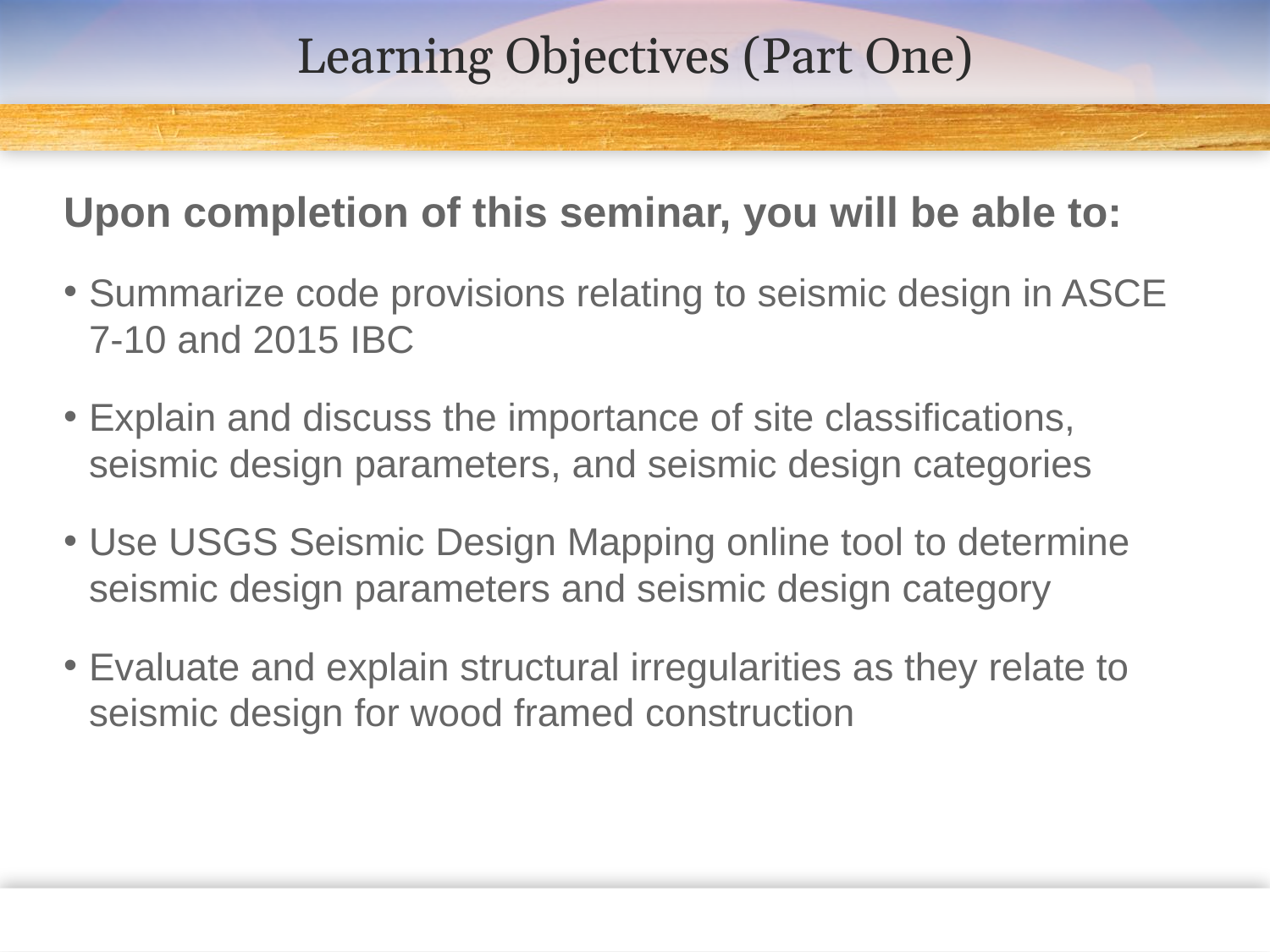

# Learning Objectives (Part One)
Upon completion of this seminar, you will be able to:
Summarize code provisions relating to seismic design in ASCE 7-10 and 2015 IBC
Explain and discuss the importance of site classifications, seismic design parameters, and seismic design categories
Use USGS Seismic Design Mapping online tool to determine seismic design parameters and seismic design category
Evaluate and explain structural irregularities as they relate to seismic design for wood framed construction